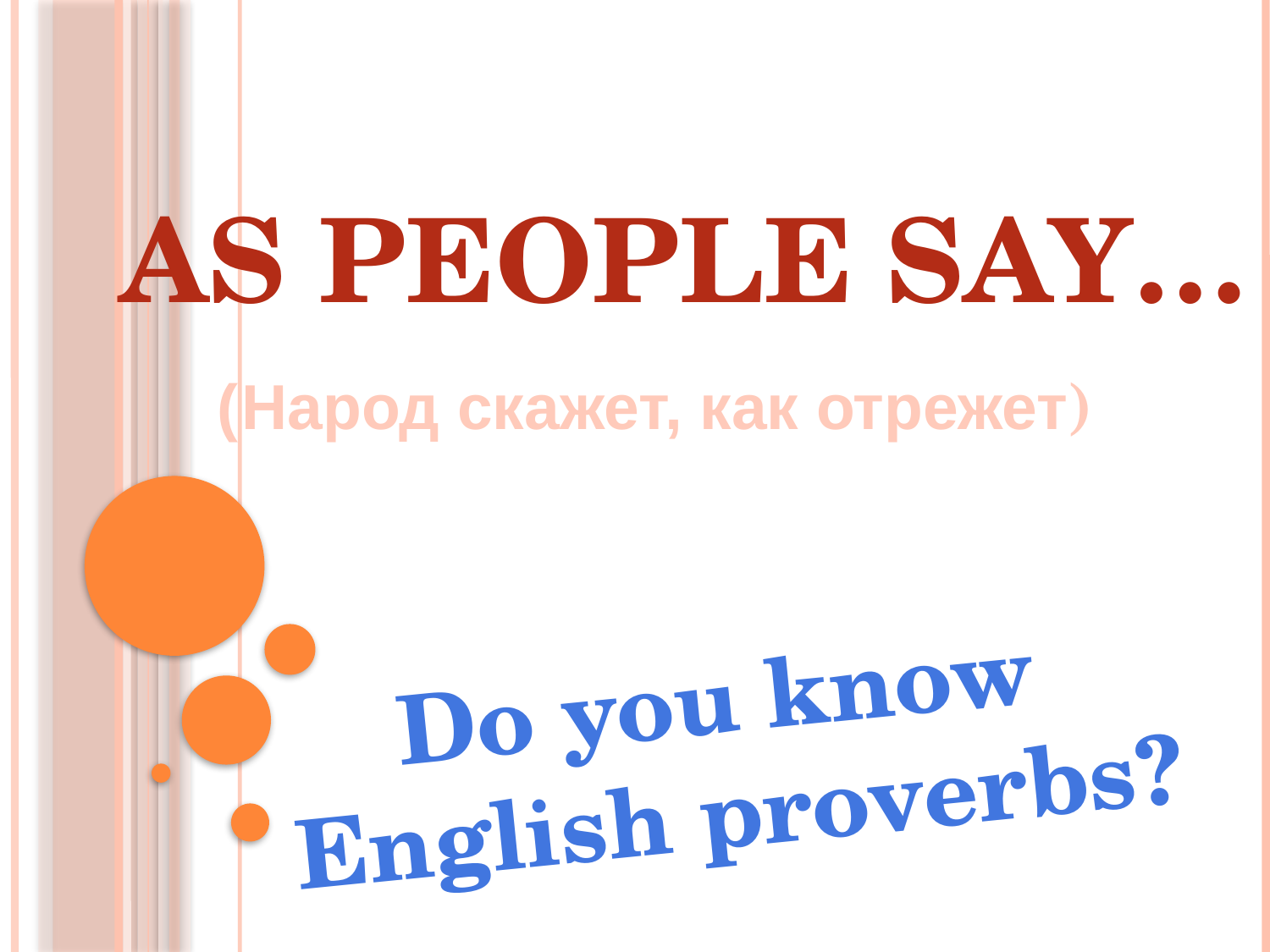

AS PEOPLE SAY…
(Народ скажет, как отрежет)
Do you know
English proverbs?